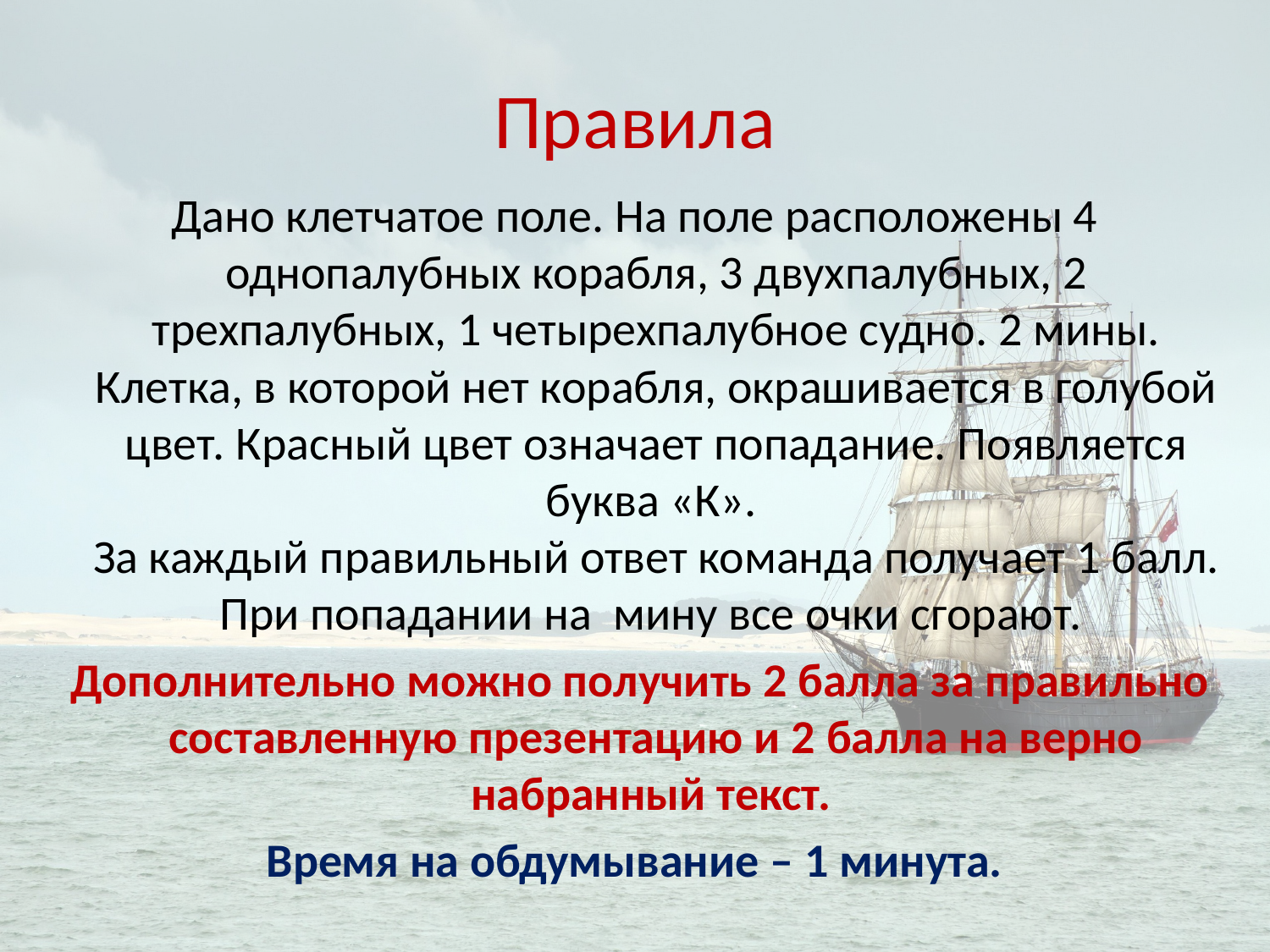

# Правила
Дано клетчатое поле. На поле расположены 4 однопалубных корабля, 3 двухпалубных, 2 трехпалубных, 1 четырехпалубное судно. 2 мины. Клетка, в которой нет корабля, окрашивается в голубой цвет. Красный цвет означает попадание. Появляется буква «К».
За каждый правильный ответ команда получает 1 балл. При попадании на  мину все очки сгорают.
 Дополнительно можно получить 2 балла за правильно составленную презентацию и 2 балла на верно набранный текст.
Время на обдумывание – 1 минута.